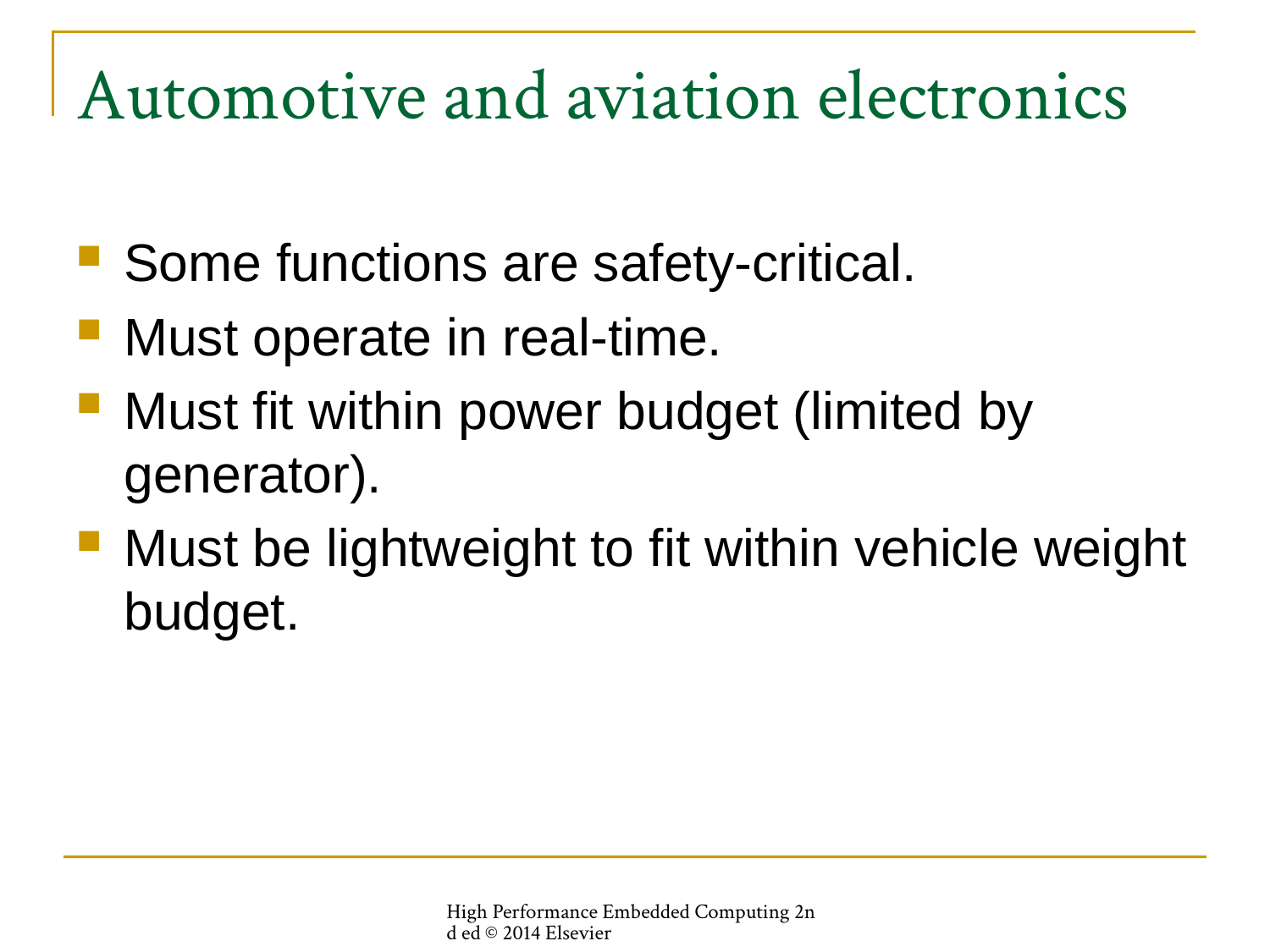

# Automotive and aviation electronics
Some functions are safety-critical.
Must operate in real-time.
Must fit within power budget (limited by generator).
Must be lightweight to fit within vehicle weight budget.
High Performance Embedded Computing 2nd ed © 2014 Elsevier